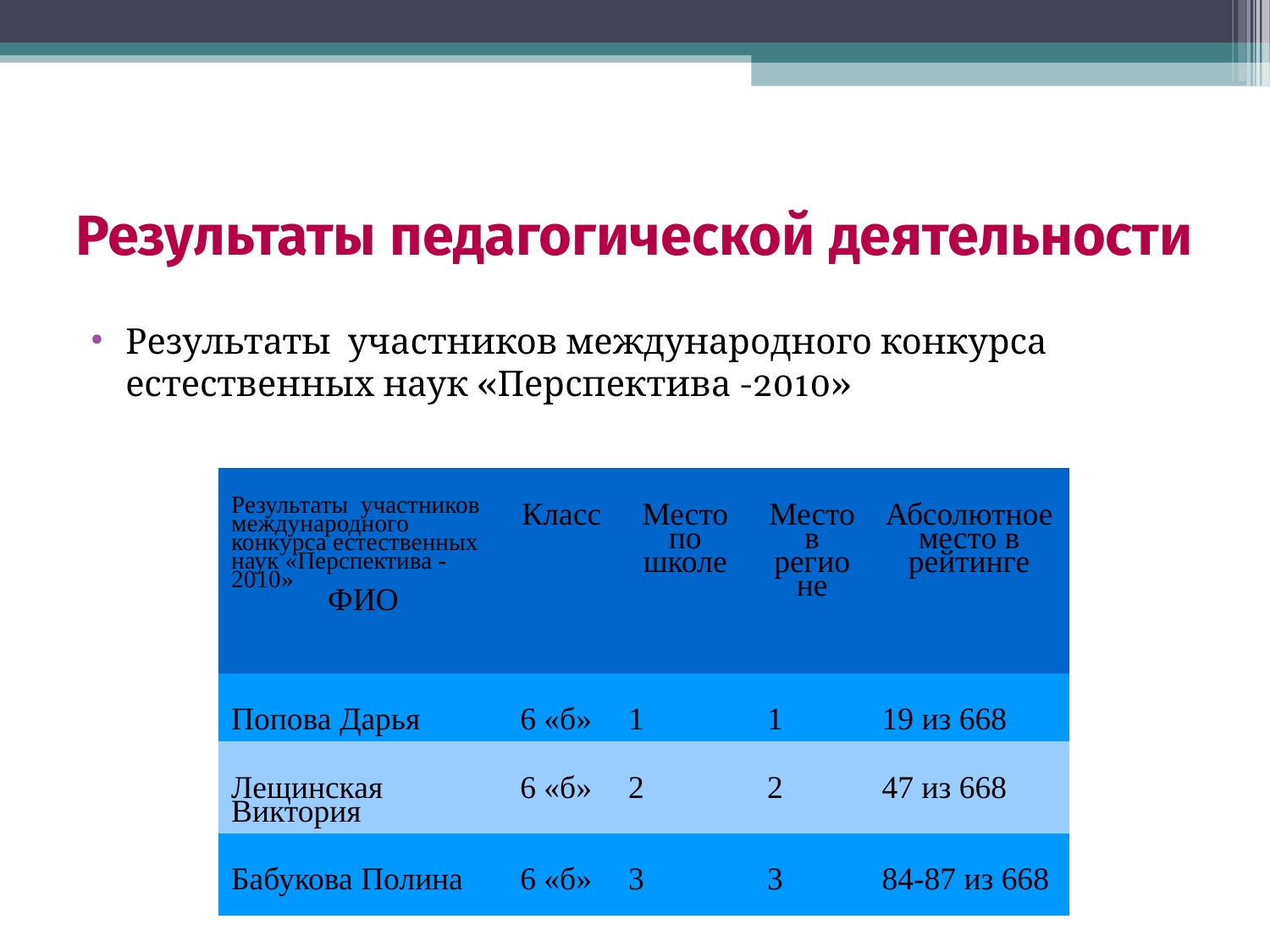

Результаты педагогической деятельности
Результаты  участников международного конкурса естественных наук «Перспектива -2010»

| Результаты участников международного конкурса естественных наук «Перспектива -2010» ФИО | Класс | Место по школе | Место в регионе | Абсолютное место в рейтинге |
| --- | --- | --- | --- | --- |
| Попова Дарья | 6 «б» | 1 | 1 | 19 из 668 |
| Лещинская Виктория | 6 «б» | 2 | 2 | 47 из 668 |
| Бабукова Полина | 6 «б» | 3 | 3 | 84-87 из 668 |